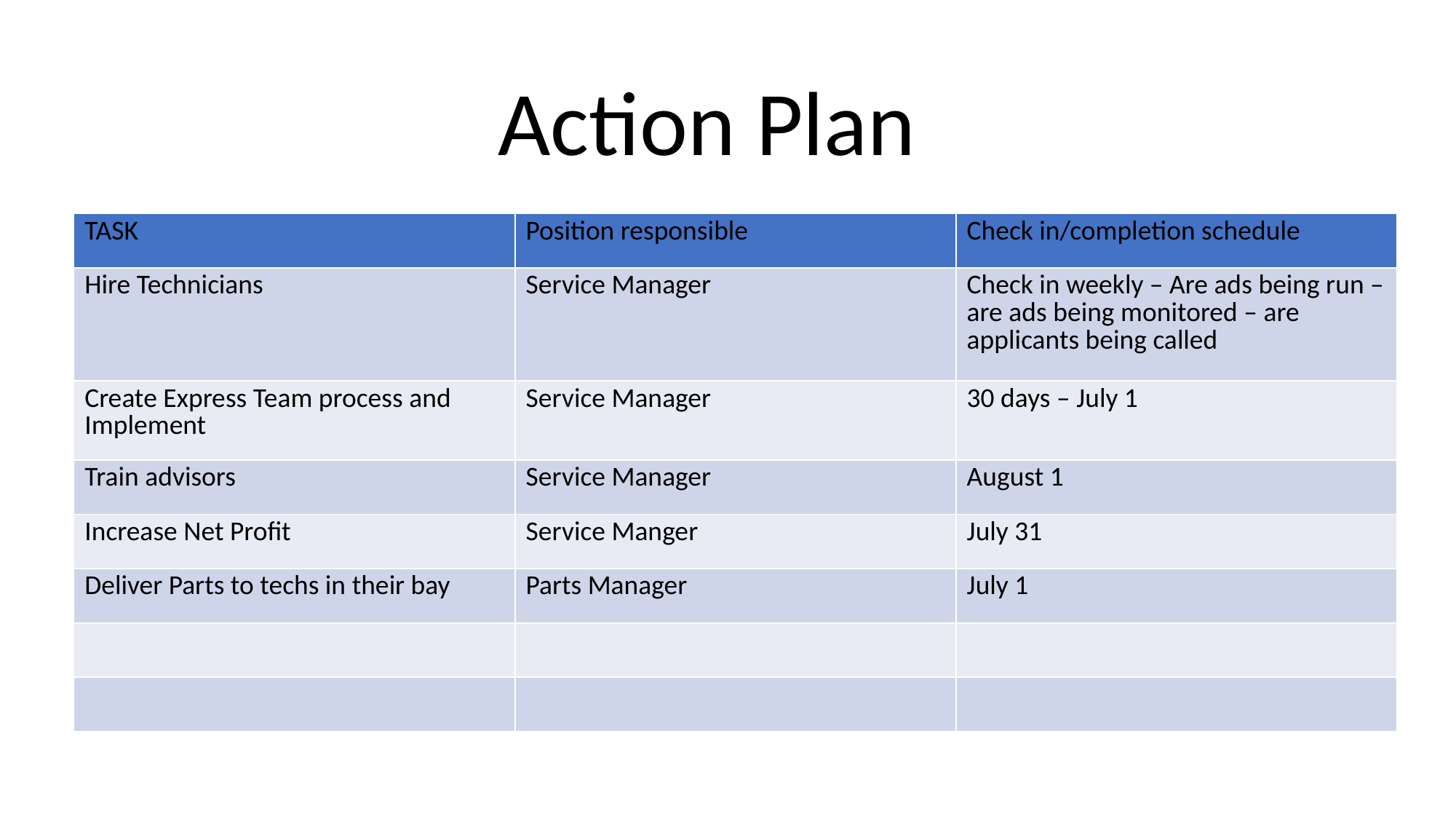

# Action Plan
| TASK | Position responsible | Check in/completion schedule |
| --- | --- | --- |
| Hire Technicians | Service Manager | Check in weekly – Are ads being run – are ads being monitored – are applicants being called |
| Create Express Team process and Implement | Service Manager | 30 days – July 1 |
| Train advisors | Service Manager | August 1 |
| Increase Net Profit | Service Manger | July 31 |
| Deliver Parts to techs in their bay | Parts Manager | July 1 |
|  |  |  |
|  |  |  |